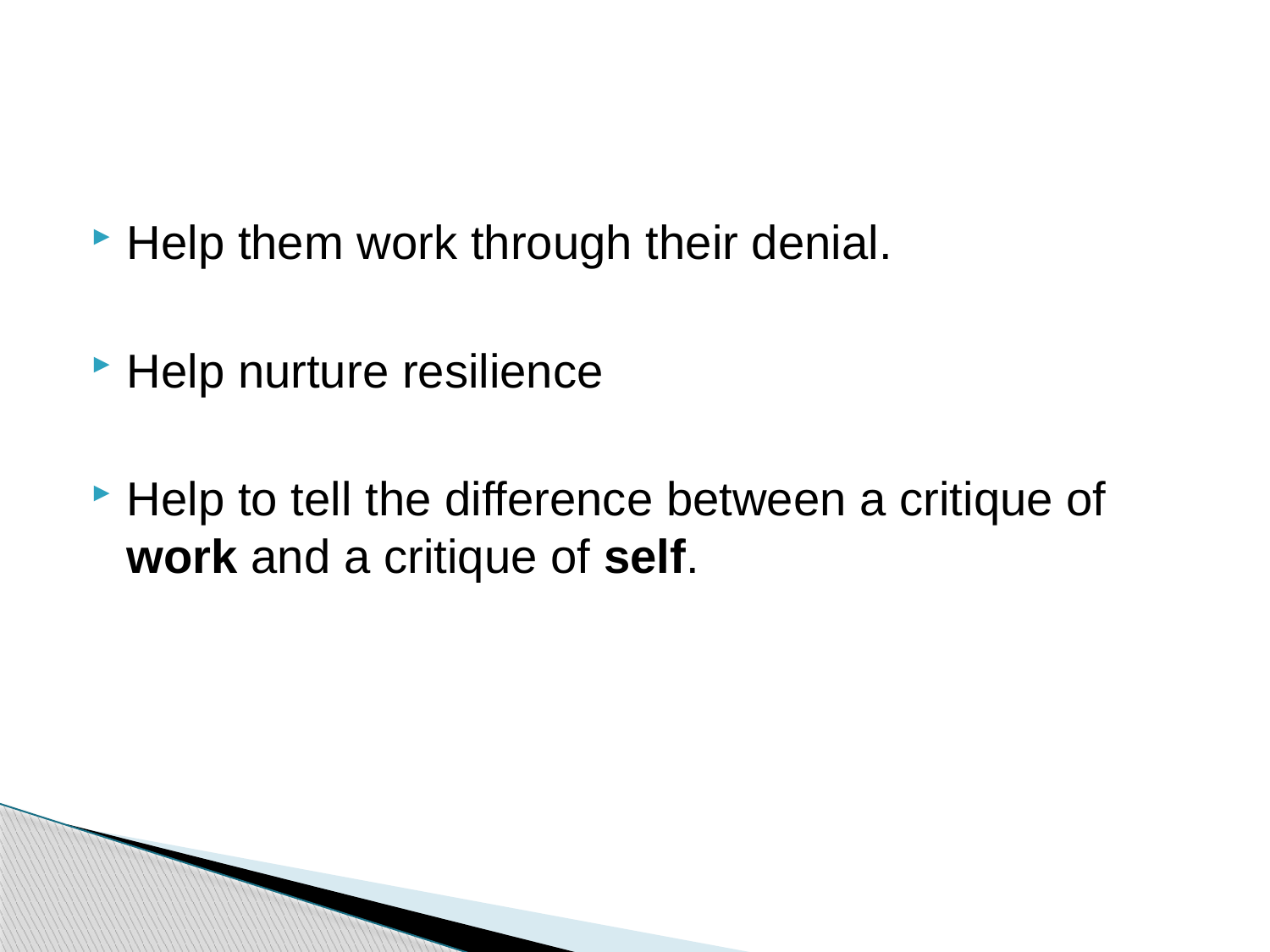

#
Help them work through their denial.

Help nurture resilience

Help to tell the difference between a critique of work and a critique of self.